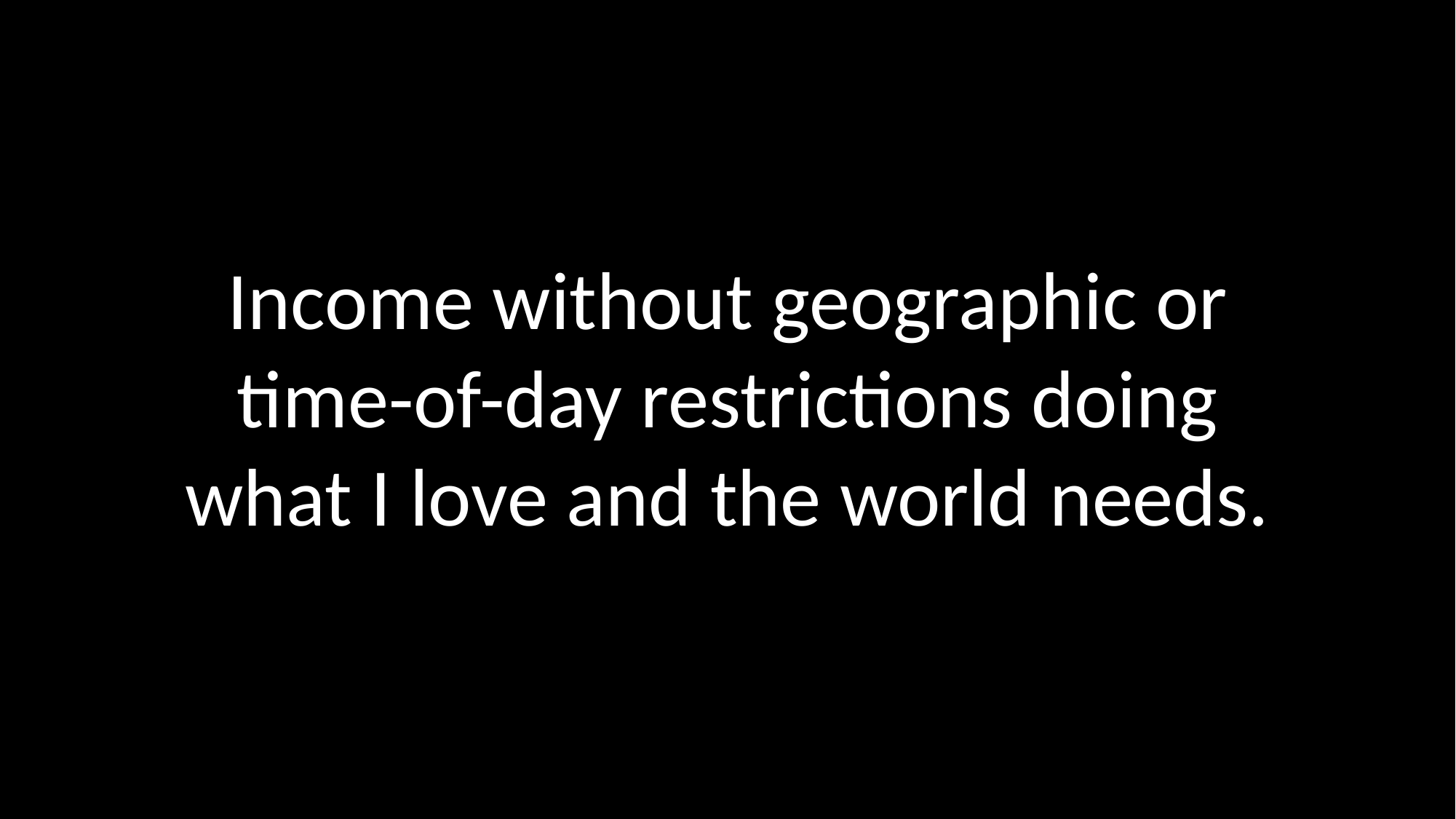

Income without geographic or time-of-day restrictions doing what I love and the world needs.